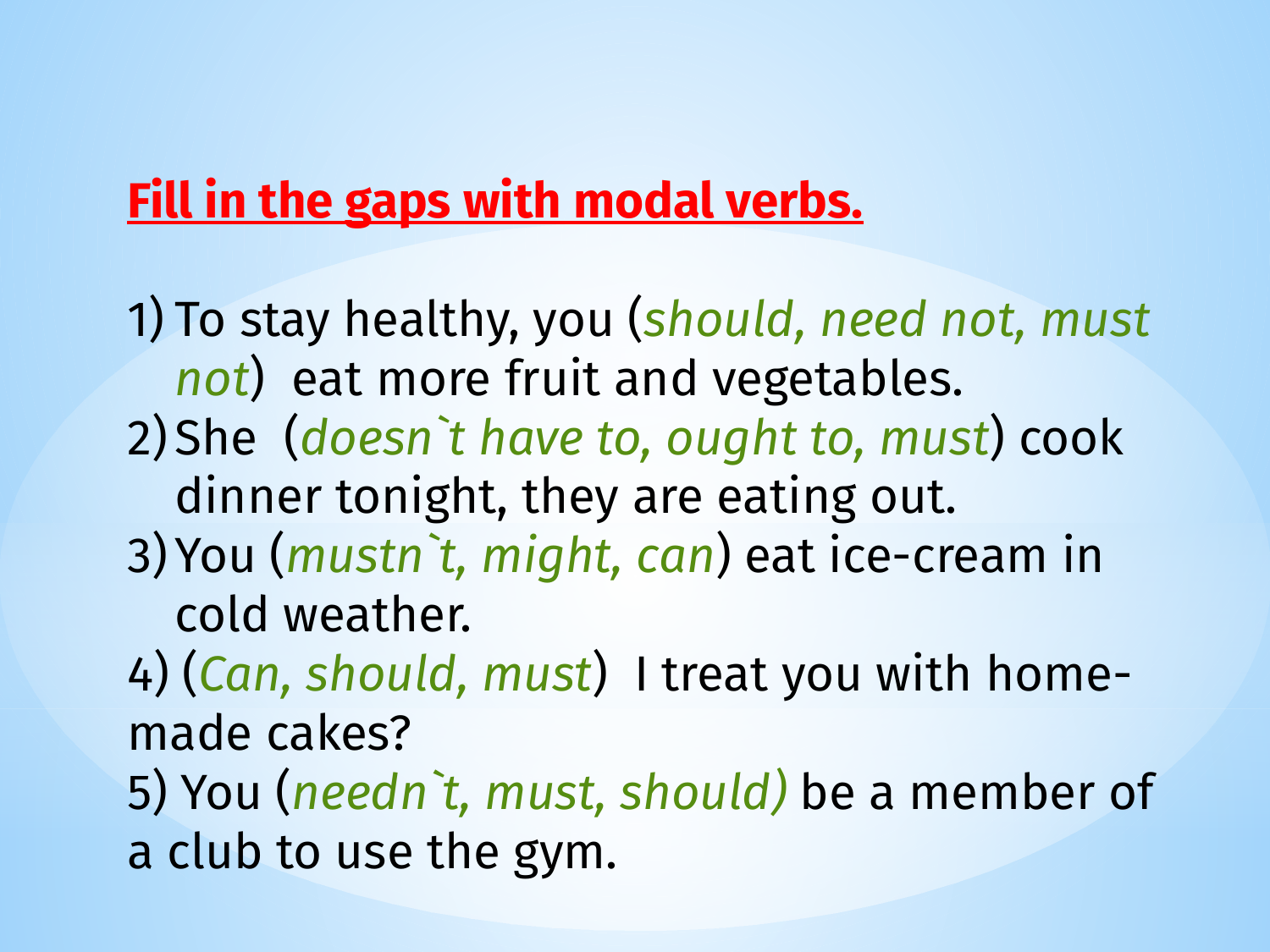

Fill in the gaps with modal verbs.

To stay healthy, you (should, need not, must not)  eat more fruit and vegetables.
She  (doesn`t have to, ought to, must) cook dinner tonight, they are eating out.
You (mustn`t, might, can) eat ice-cream in cold weather.
4) (Can, should, must)  I treat you with home-made cakes?
5) You (needn`t, must, should) be a member of a club to use the gym.